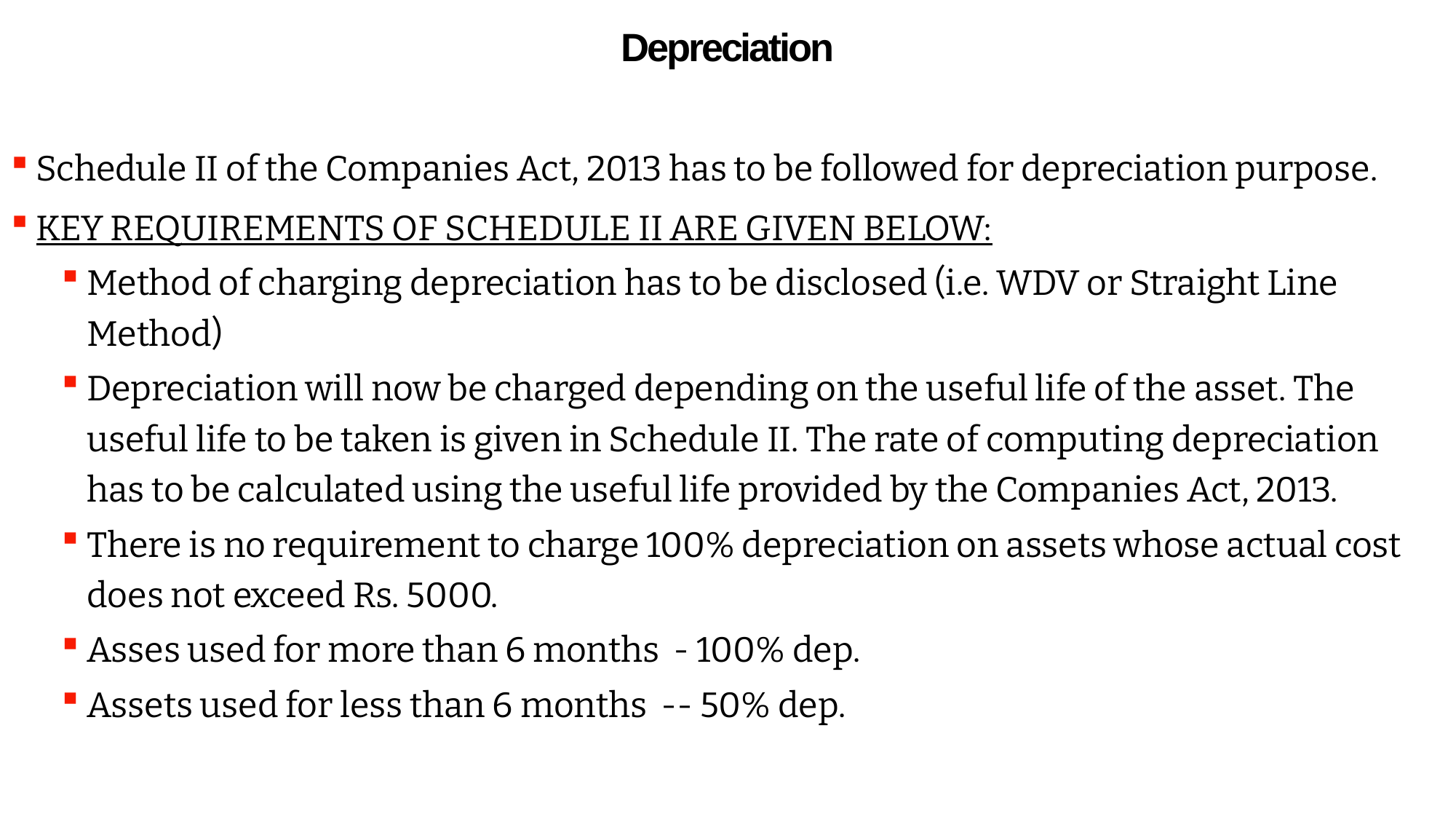

Depreciation

Schedule II of the Companies Act, 2013 has to be followed for depreciation purpose.
KEY REQUIREMENTS OF SCHEDULE II ARE GIVEN BELOW:
Method of charging depreciation has to be disclosed (i.e. WDV or Straight Line Method)
Depreciation will now be charged depending on the useful life of the asset. The useful life to be taken is given in Schedule II. The rate of computing depreciation has to be calculated using the useful life provided by the Companies Act, 2013.
There is no requirement to charge 100% depreciation on assets whose actual cost does not exceed Rs. 5000.
Asses used for more than 6 months  - 100% dep.
Assets used for less than 6 months  -- 50% dep.